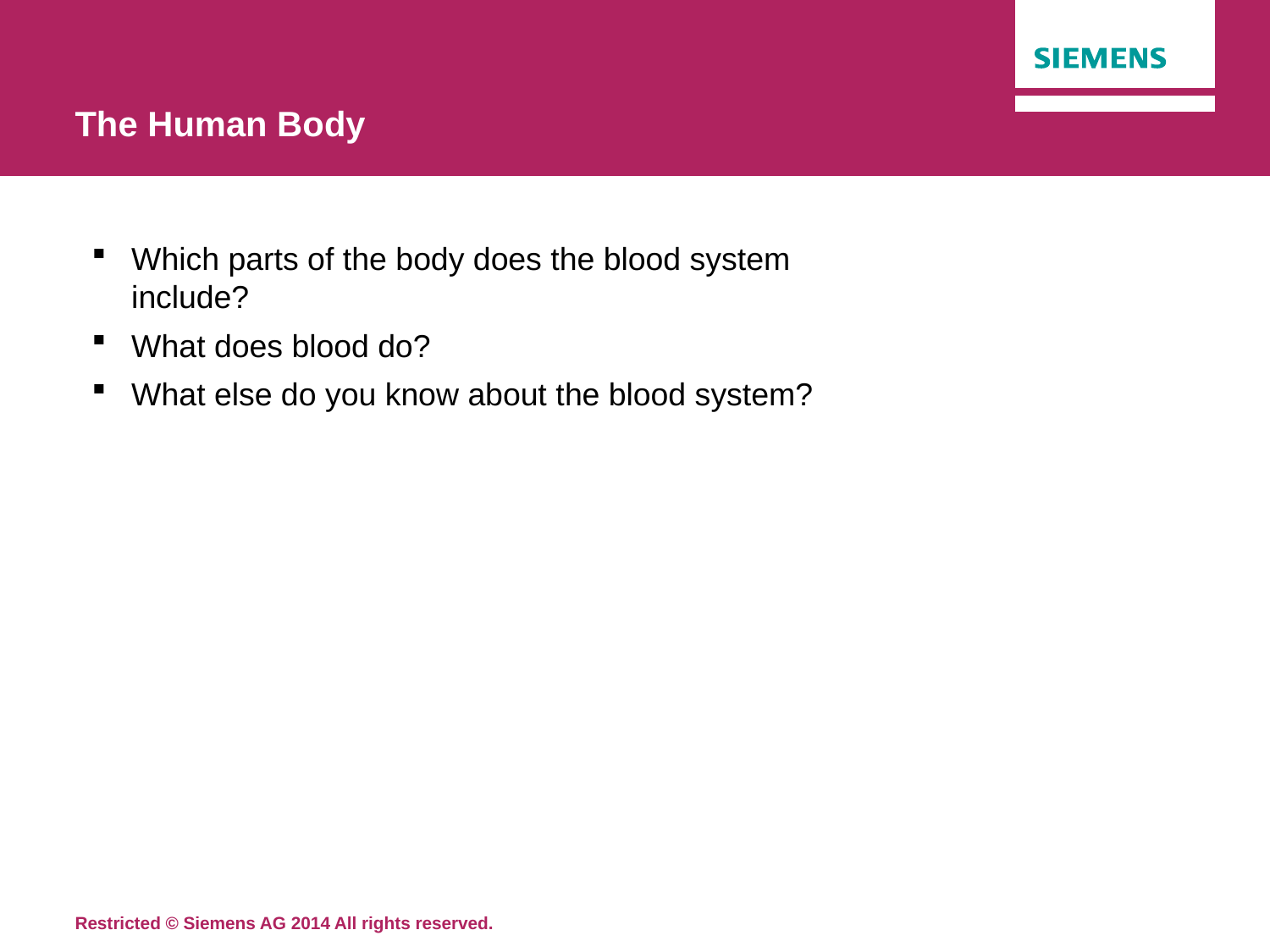

# The Human Body
Which parts of the body does the blood system include?
What does blood do?
What else do you know about the blood system?